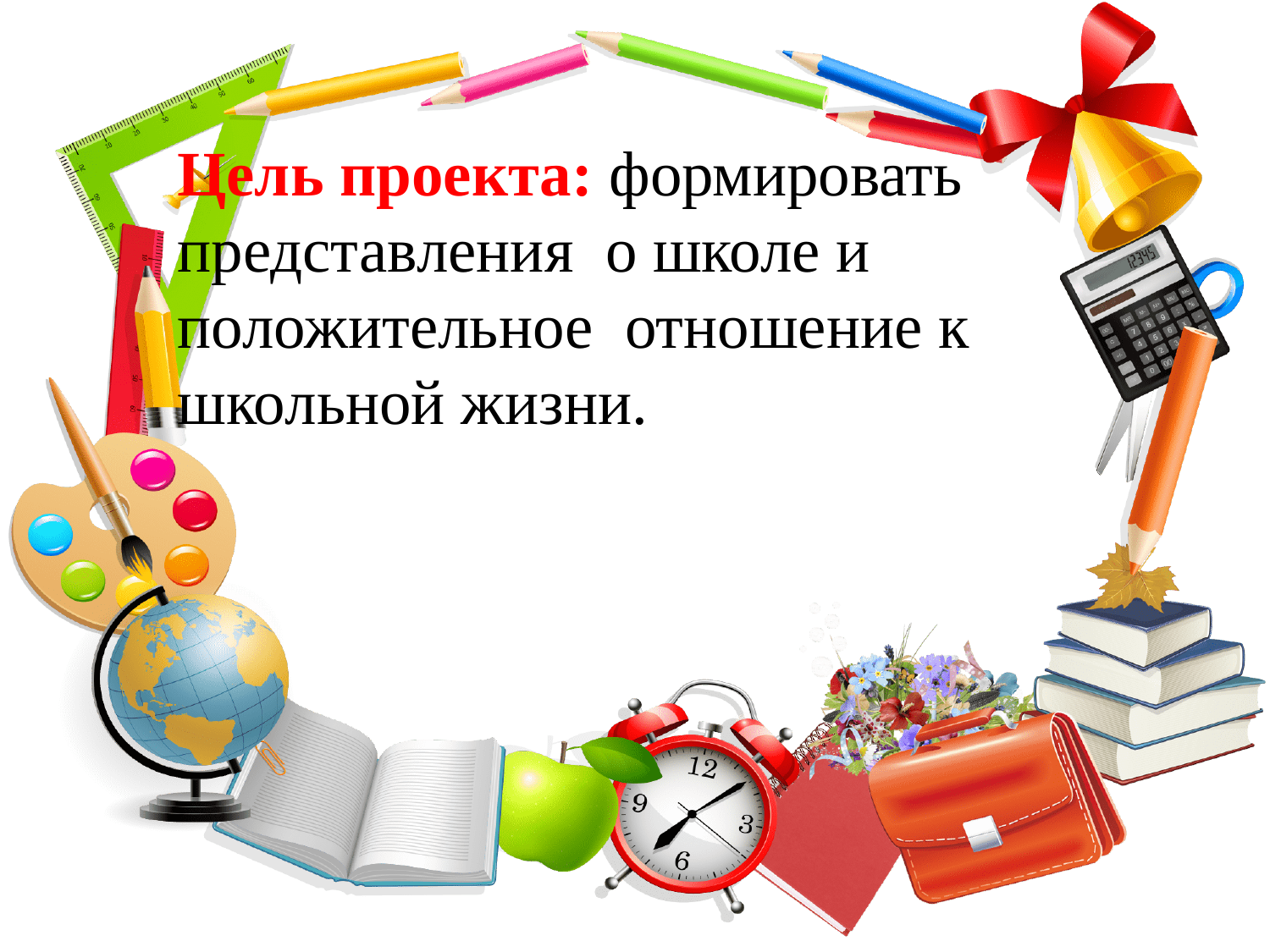

Цель проекта: формировать представления  о школе и положительное  отношение к школьной жизни.